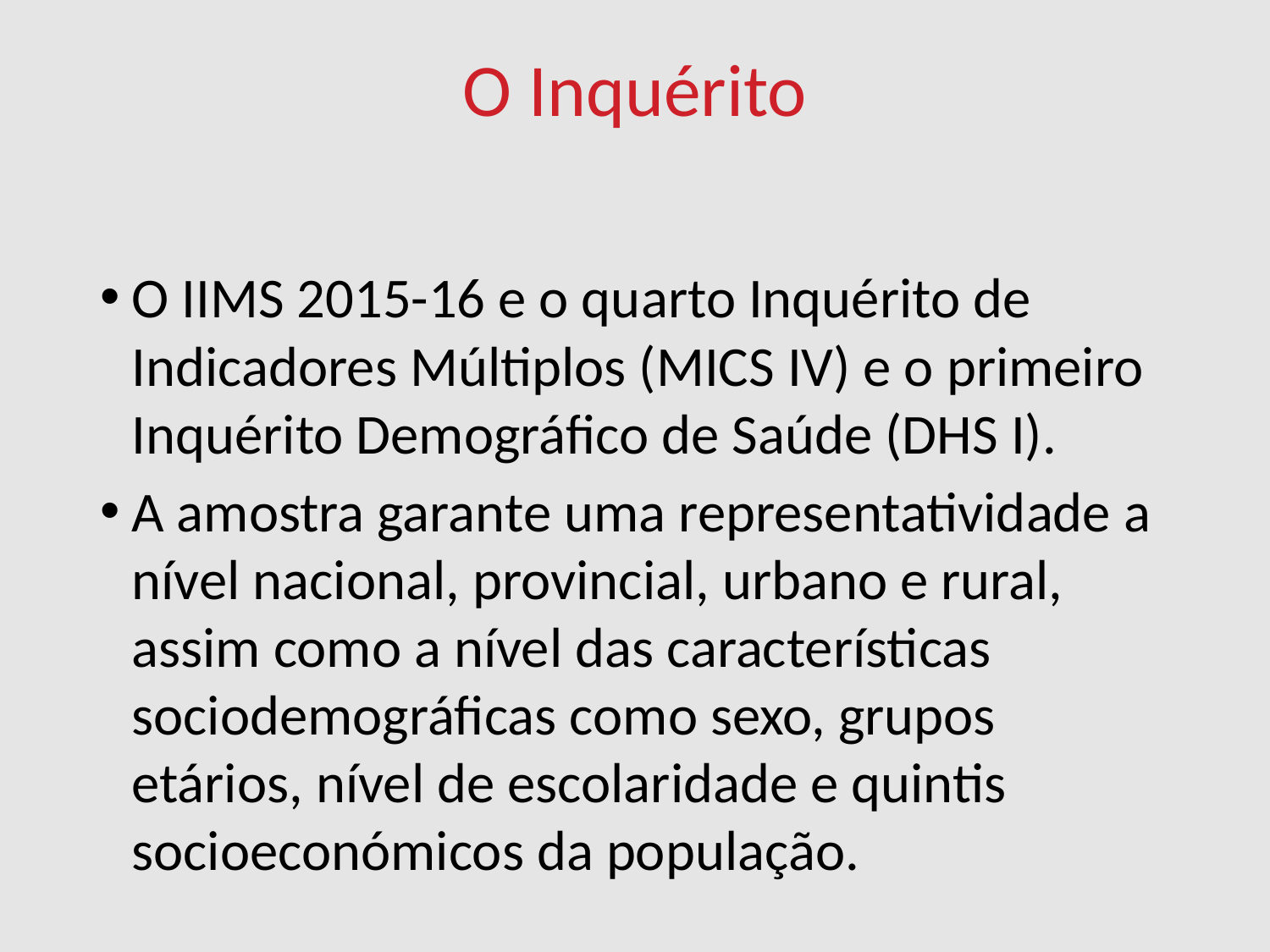

# O Inquérito
O IIMS 2015-16 e o quarto Inquérito de Indicadores Múltiplos (MICS IV) e o primeiro Inquérito Demográfico de Saúde (DHS I).
A amostra garante uma representatividade a nível nacional, provincial, urbano e rural, assim como a nível das características sociodemográficas como sexo, grupos etários, nível de escolaridade e quintis socioeconómicos da população.